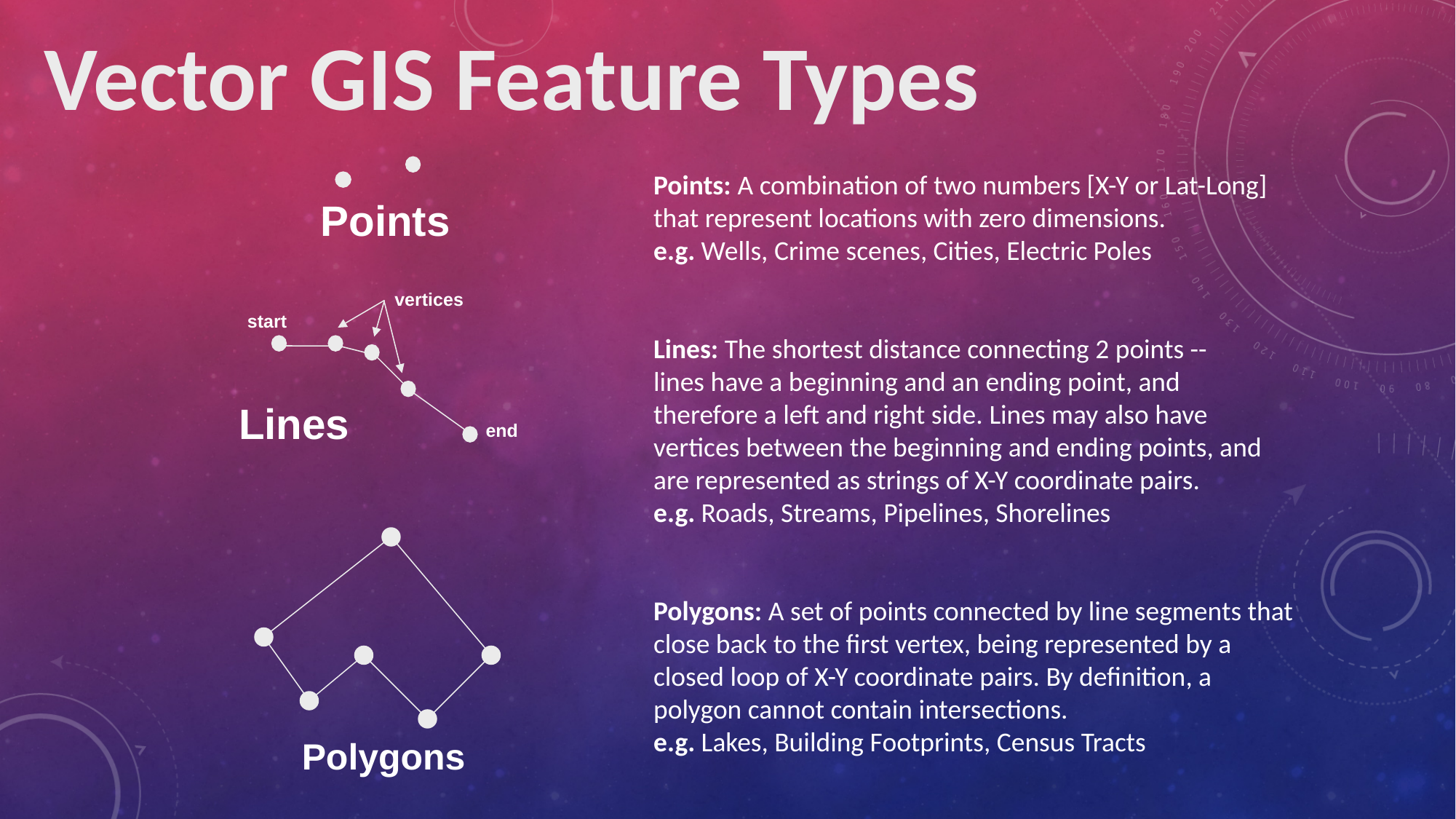

Vector GIS Feature Types

Points
Points: A combination of two numbers [X-Y or Lat-Long] that represent locations with zero dimensions.
e.g. Wells, Crime scenes, Cities, Electric Poles

Lines: The shortest distance connecting 2 points --
lines have a beginning and an ending point, and
therefore a left and right side. Lines may also have vertices between the beginning and ending points, and are represented as strings of X-Y coordinate pairs.
e.g. Roads, Streams, Pipelines, Shorelines

Polygons: A set of points connected by line segments that close back to the first vertex, being represented by a closed loop of X-Y coordinate pairs. By definition, a polygon cannot contain intersections.
e.g. Lakes, Building Footprints, Census Tracts
vertices

start

Lines

end

Polygons